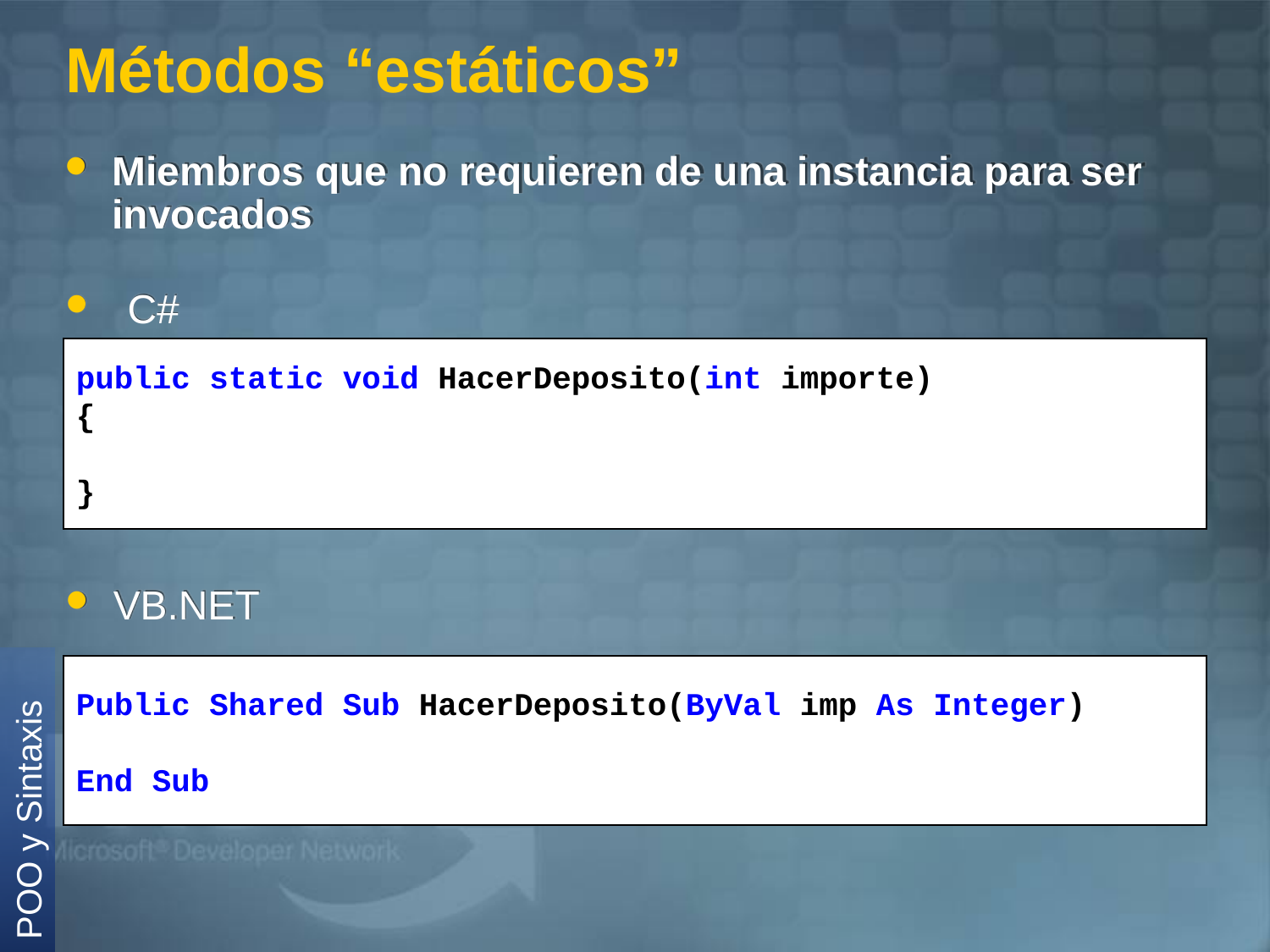

# Métodos “estáticos”
Miembros que no requieren de una instancia para ser invocados
C#
public static void HacerDeposito(int importe)
{

}
VB.NET
Public Shared Sub HacerDeposito(ByVal imp As Integer)

End Sub
POO y Sintaxis